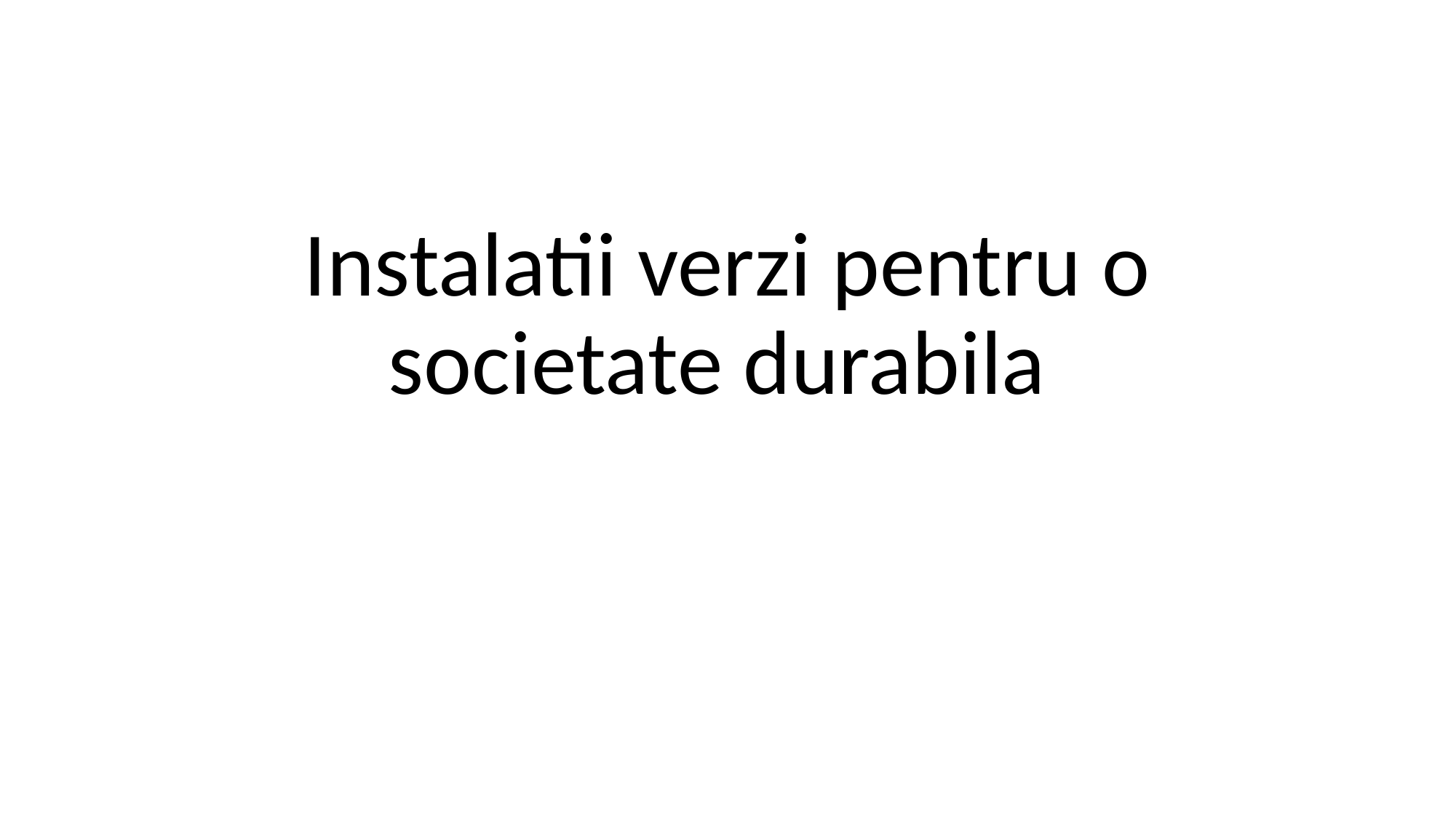

# Instalatii verzi pentru o societate durabila